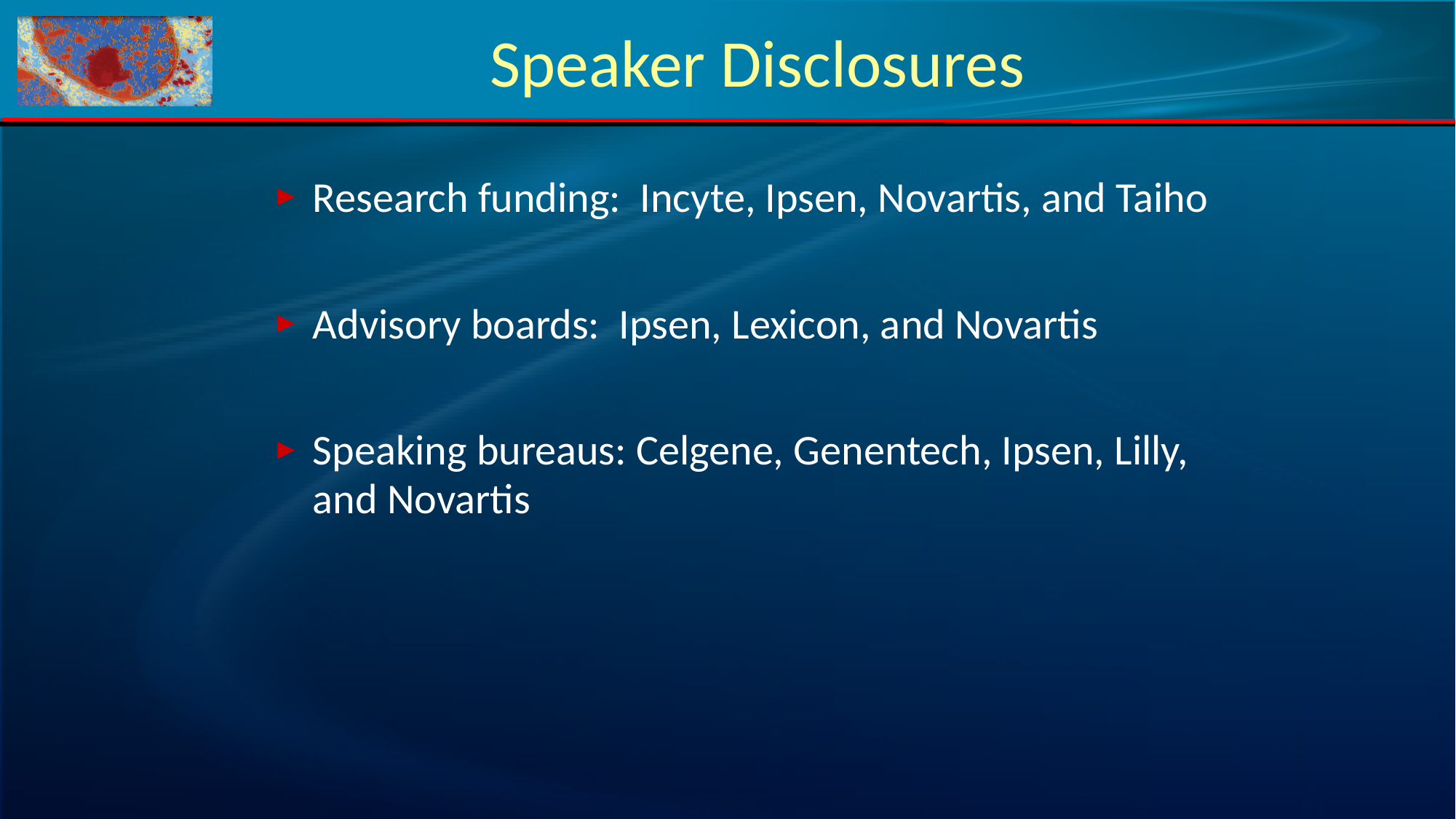

Speaker Disclosures
Research funding:  Incyte, Ipsen, Novartis, and Taiho

Advisory boards:  Ipsen, Lexicon, and Novartis

Speaking bureaus: Celgene, Genentech, Ipsen, Lilly, and Novartis